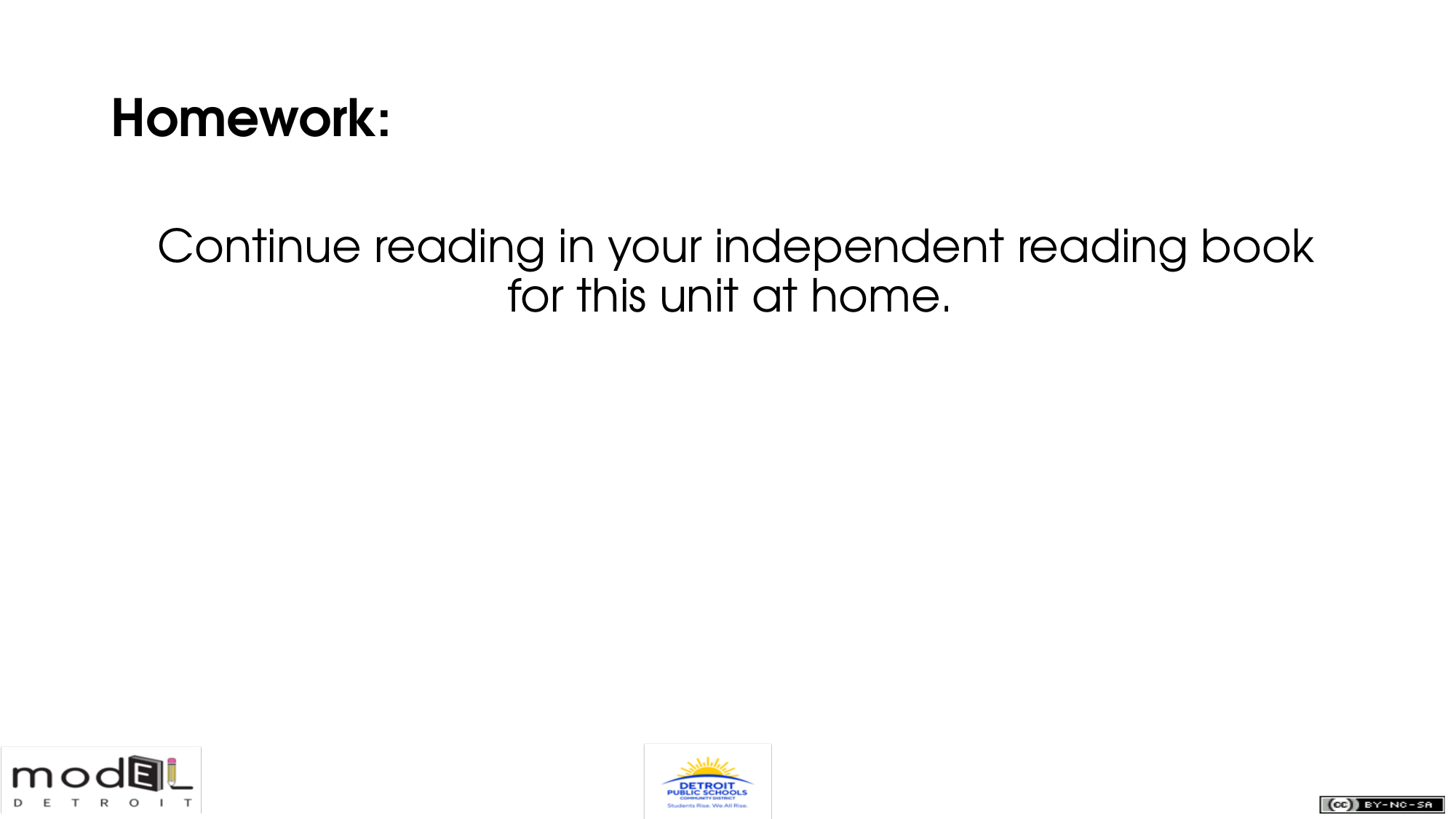

Homework:
 Continue reading in your independent reading book for this unit at home.